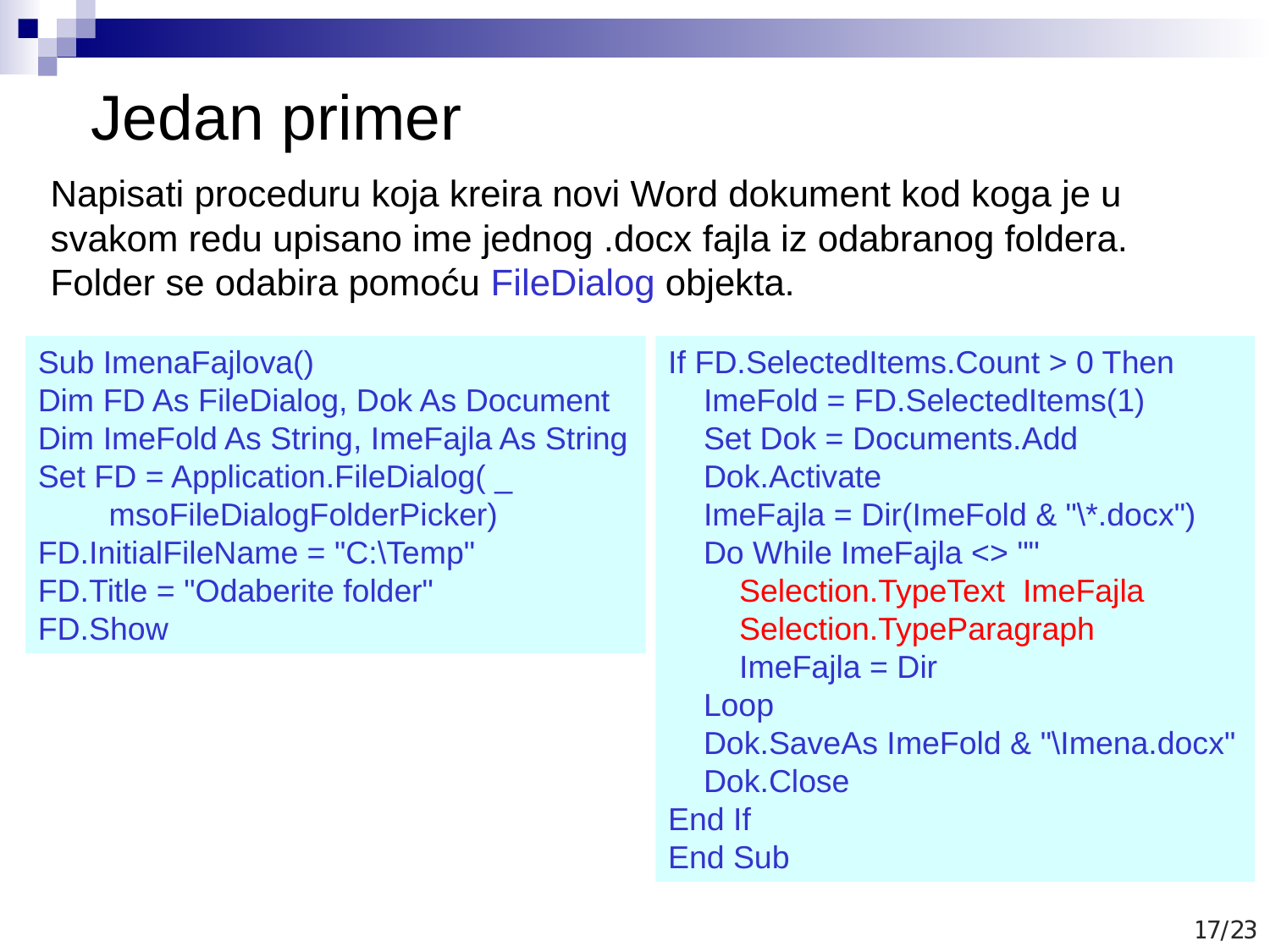

# Jedan primer
Napisati proceduru koja kreira novi Word dokument kod koga je u svakom redu upisano ime jednog .docx fajla iz odabranog foldera. Folder se odabira pomoću FileDialog objekta.
Sub ImenaFajlova()
Dim FD As FileDialog, Dok As Document
Dim ImeFold As String, ImeFajla As String
Set FD = Application.FileDialog( _
        msoFileDialogFolderPicker)
FD.InitialFileName = "C:\Temp"
FD.Title = "Odaberite folder"
FD.Show
If FD.SelectedItems.Count > 0 Then
    ImeFold = FD.SelectedItems(1)
    Set Dok = Documents.Add
    Dok.Activate
    ImeFajla = Dir(ImeFold & "\*.docx")
    Do While ImeFajla <> ""
        Selection.TypeText  ImeFajla
        Selection.TypeParagraph
        ImeFajla = Dir
    Loop
    Dok.SaveAs ImeFold & "\Imena.docx"
    Dok.Close
End If
End Sub
17/23